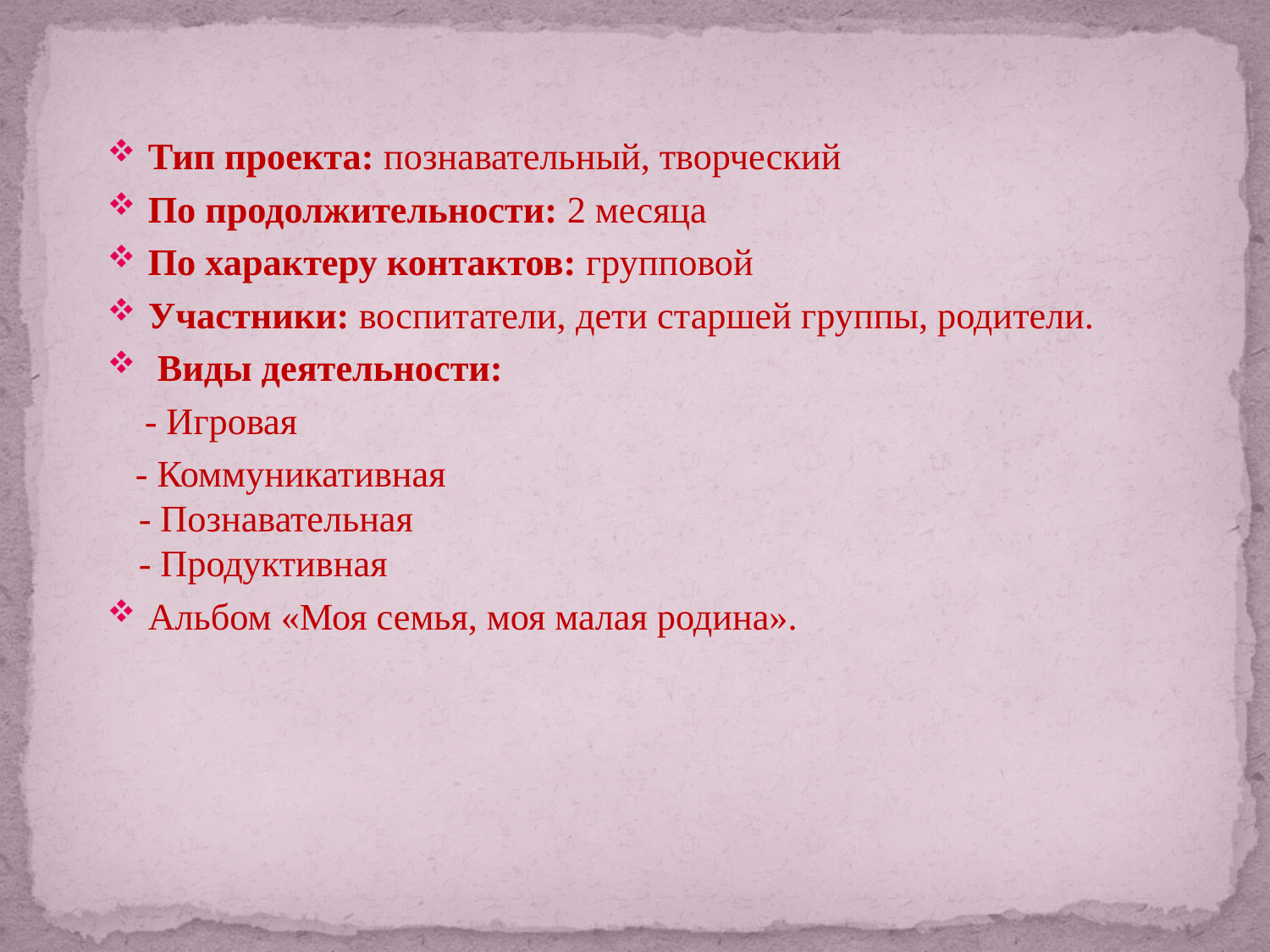

Тип проекта: познавательный, творческий
 По продолжительности: 2 месяца
 По характеру контактов: групповой
 Участники: воспитатели, дети старшей группы, родители.
  Виды деятельности:
    - Игровая
   - Коммуникативная
- Познавательная
- Продуктивная
 Альбом «Моя семья, моя малая родина».